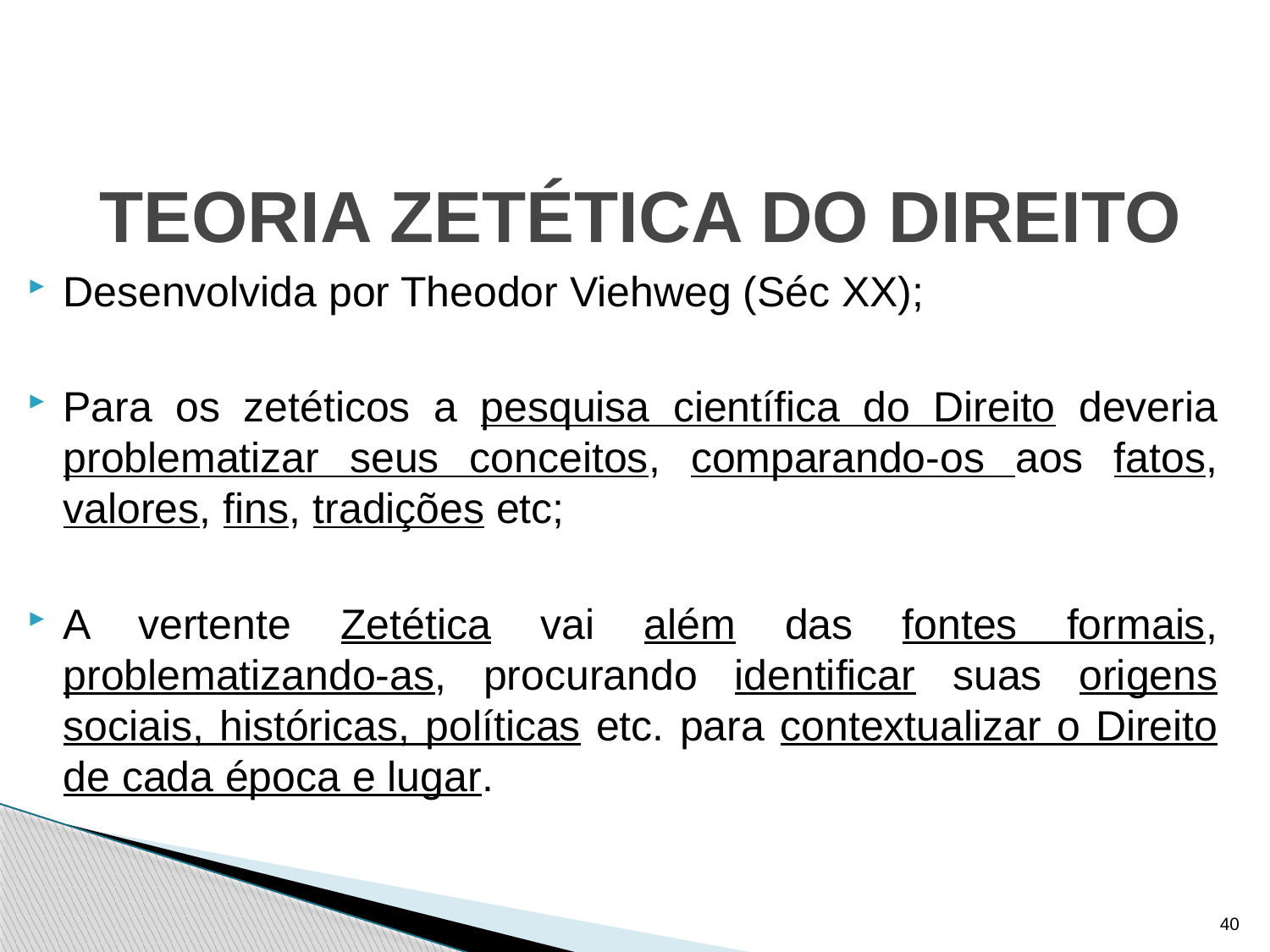

# TEORIA ZETÉTICA DO DIREITO
Desenvolvida por Theodor Viehweg (Séc XX);

Para os zetéticos a pesquisa científica do Direito deveria problematizar seus conceitos, comparando-os aos fatos, valores, fins, tradições etc;

A vertente Zetética vai além das fontes formais, problematizando-as, procurando identificar suas origens sociais, históricas, políticas etc. para contextualizar o Direito de cada época e lugar.

40